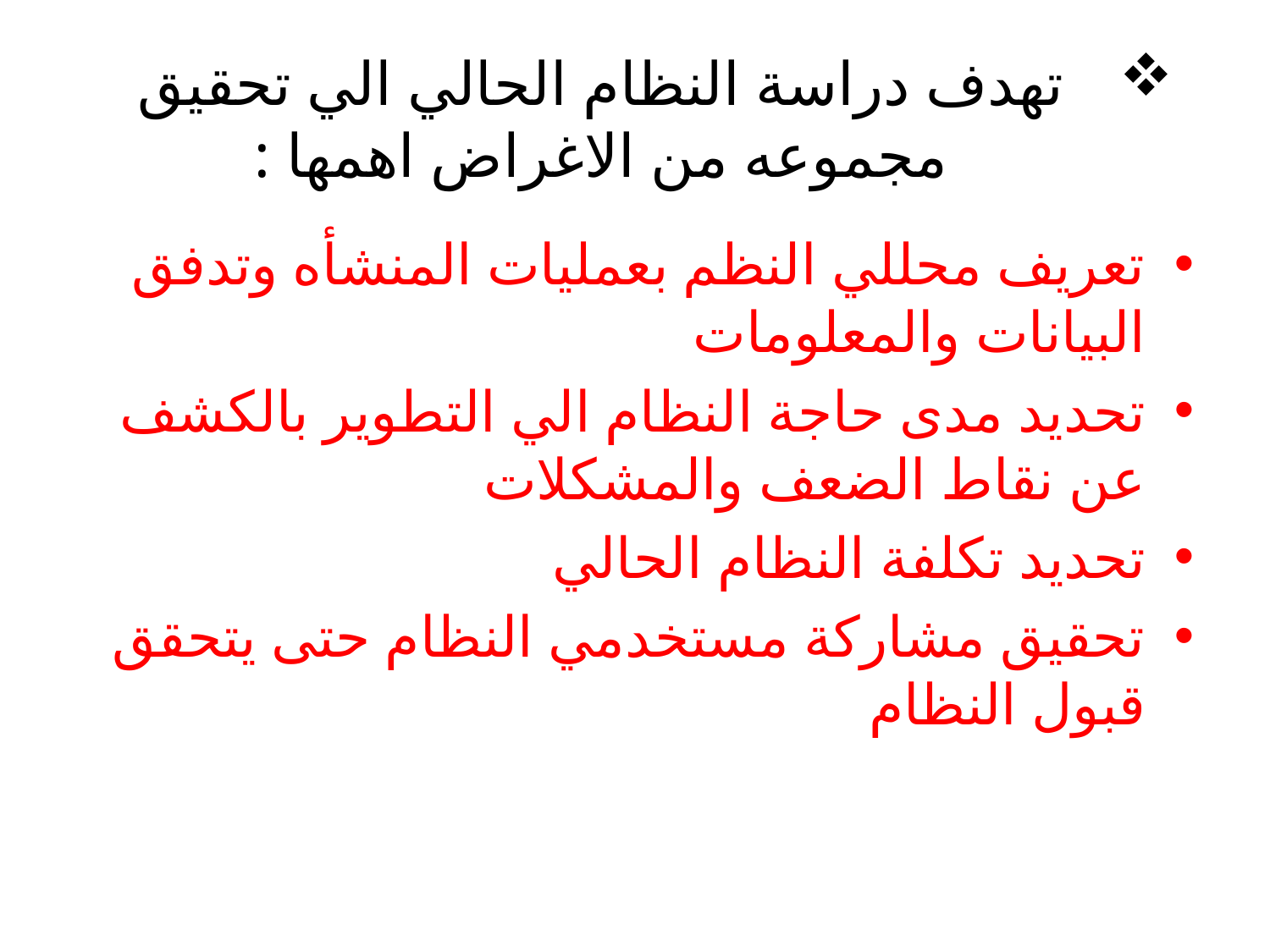

# تهدف دراسة النظام الحالي الي تحقيق مجموعه من الاغراض اهمها :
تعريف محللي النظم بعمليات المنشأه وتدفق البيانات والمعلومات
تحديد مدى حاجة النظام الي التطوير بالكشف عن نقاط الضعف والمشكلات
تحديد تكلفة النظام الحالي
تحقيق مشاركة مستخدمي النظام حتى يتحقق قبول النظام